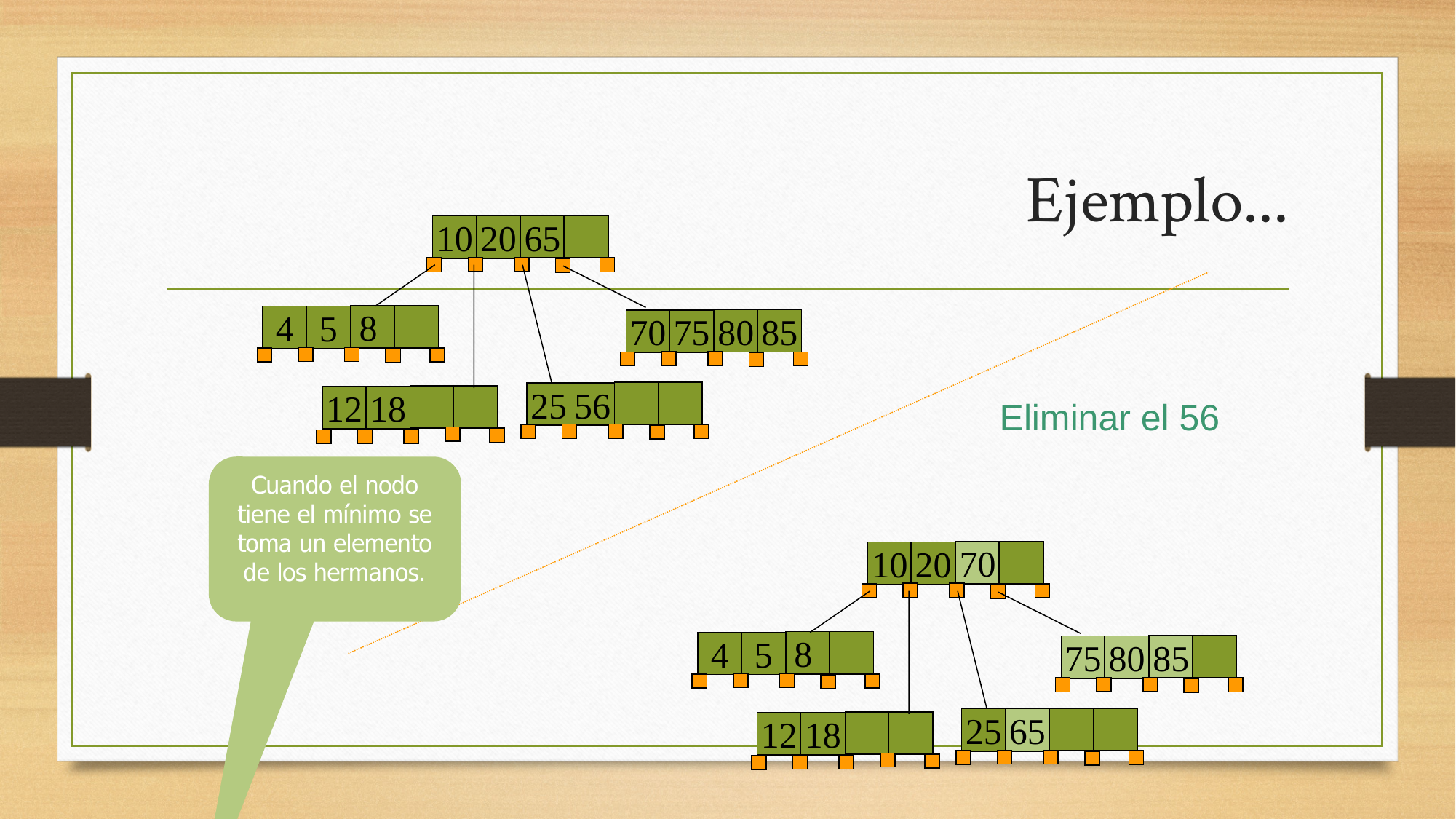

# Ejemplo...
65

10
20

8

4
5
80
85
70
75

25
56

12
18

Eliminar el 56
Cuando el nodo tiene el mínimo se toma un elemento de los hermanos.
70

10
20

8

4
5
85

75
80

25
65

12
18